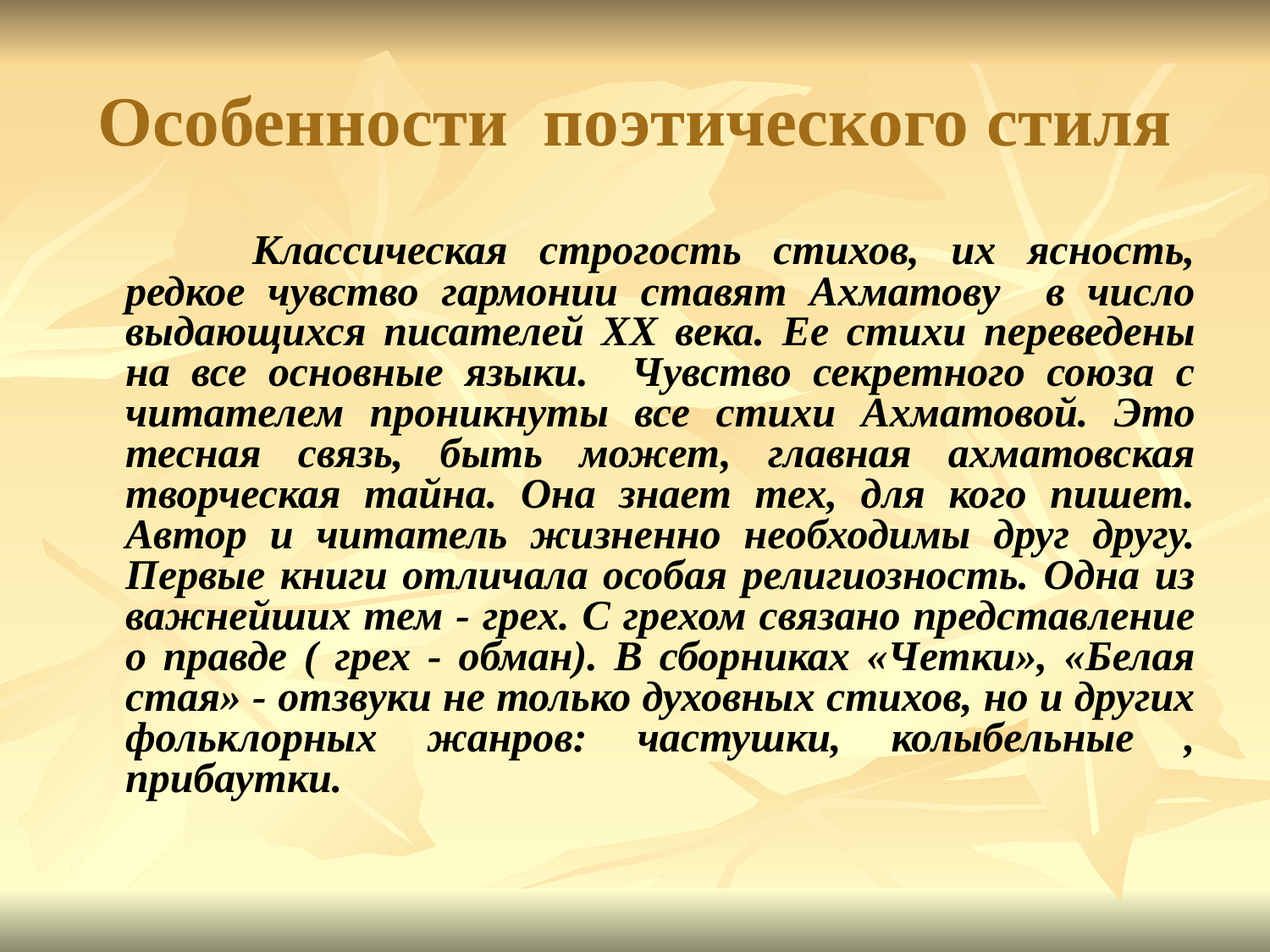

# Особенности  поэтического стиля
		Классическая строгость стихов, их ясность, редкое чувство гармонии ставят Ахматову  в число выдающихся писателей ХХ века. Ее стихи переведены на все основные языки.  Чувство секретного союза с читателем проникнуты все стихи Ахматовой. Это тесная связь, быть может, главная ахматовская творческая тайна. Она знает тех, для кого пишет. Автор и читатель жизненно необходимы друг другу. Первые книги отличала особая религиозность. Одна из важнейших тем - грех. С грехом связано представление о правде ( грех - обман). В сборниках «Четки», «Белая стая» - отзвуки не только духовных стихов, но и других фольклорных жанров: частушки, колыбельные , прибаутки.